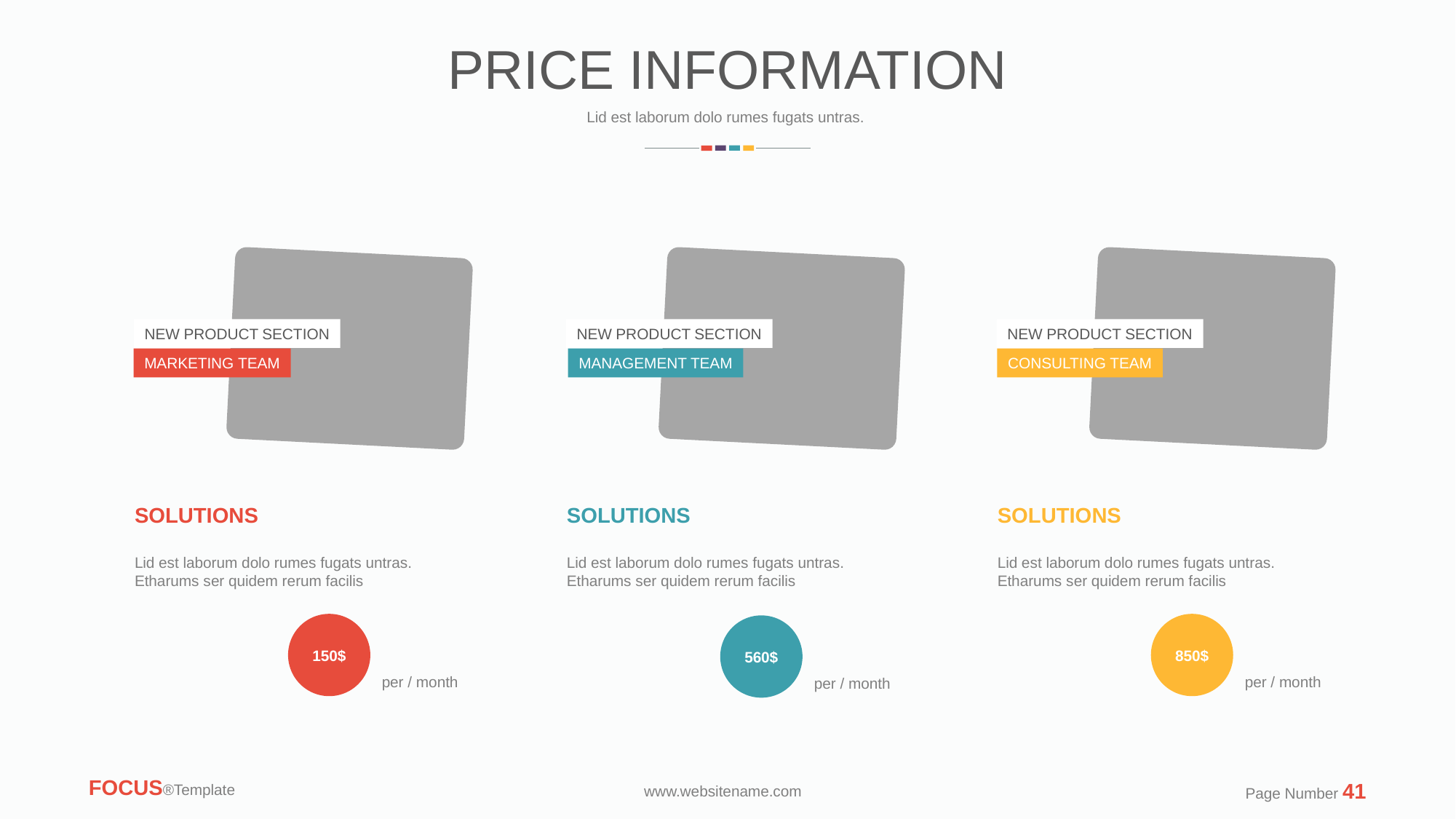

PRICE INFORMATION
Lid est laborum dolo rumes fugats untras.

NEW PRODUCT SECTION
NEW PRODUCT SECTION
NEW PRODUCT SECTION
MARKETING TEAM
MANAGEMENT TEAM
CONSULTING TEAM
SOLUTIONS

Lid est laborum dolo rumes fugats untras. Etharums ser quidem rerum facilis
SOLUTIONS

Lid est laborum dolo rumes fugats untras. Etharums ser quidem rerum facilis
SOLUTIONS

Lid est laborum dolo rumes fugats untras. Etharums ser quidem rerum facilis
150$
850$
560$
per / month
per / month
per / month
FOCUS®Template
Page Number 41
www.websitename.com